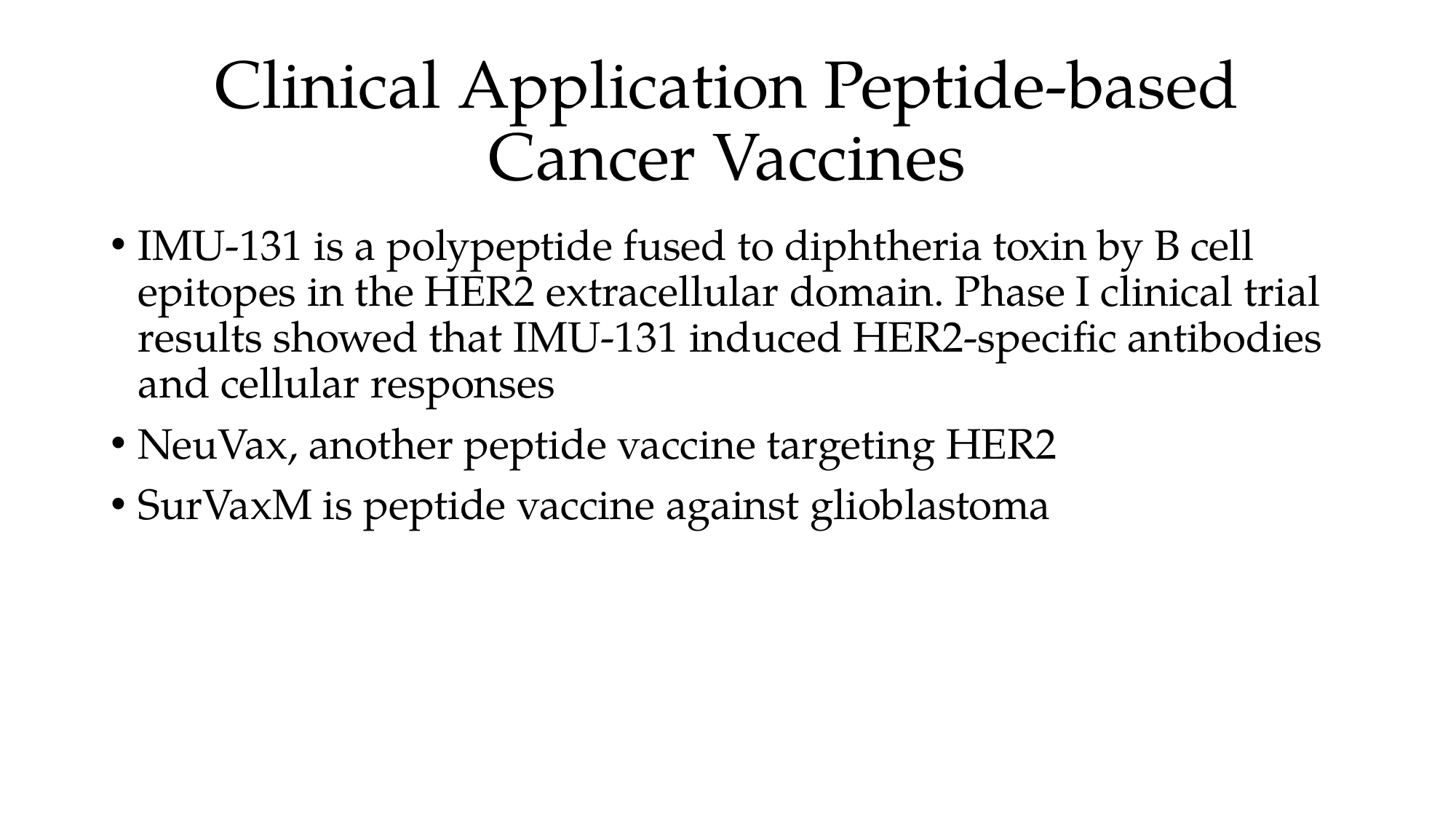

# Clinical Application Peptide-based Cancer Vaccines
IMU-131 is a polypeptide fused to diphtheria toxin by B cell epitopes in the HER2 extracellular domain. Phase I clinical trial results showed that IMU-131 induced HER2-specific antibodies and cellular responses
NeuVax, another peptide vaccine targeting HER2
SurVaxM is peptide vaccine against glioblastoma